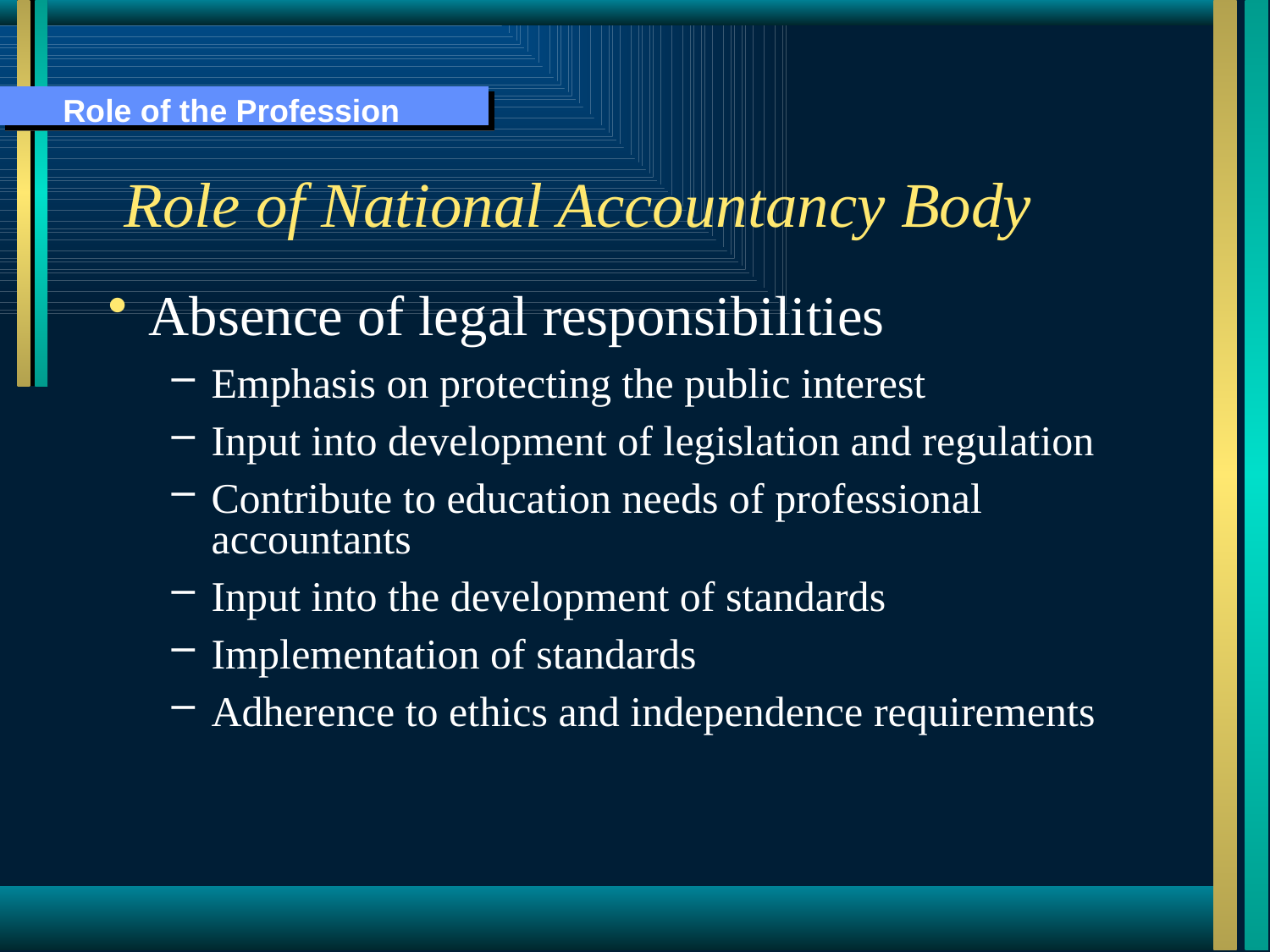

Role of the Profession
# Role of National Accountancy Body

Absence of legal responsibilities
Emphasis on protecting the public interest
Input into development of legislation and regulation
Contribute to education needs of professional accountants
Input into the development of standards
Implementation of standards
Adherence to ethics and independence requirements